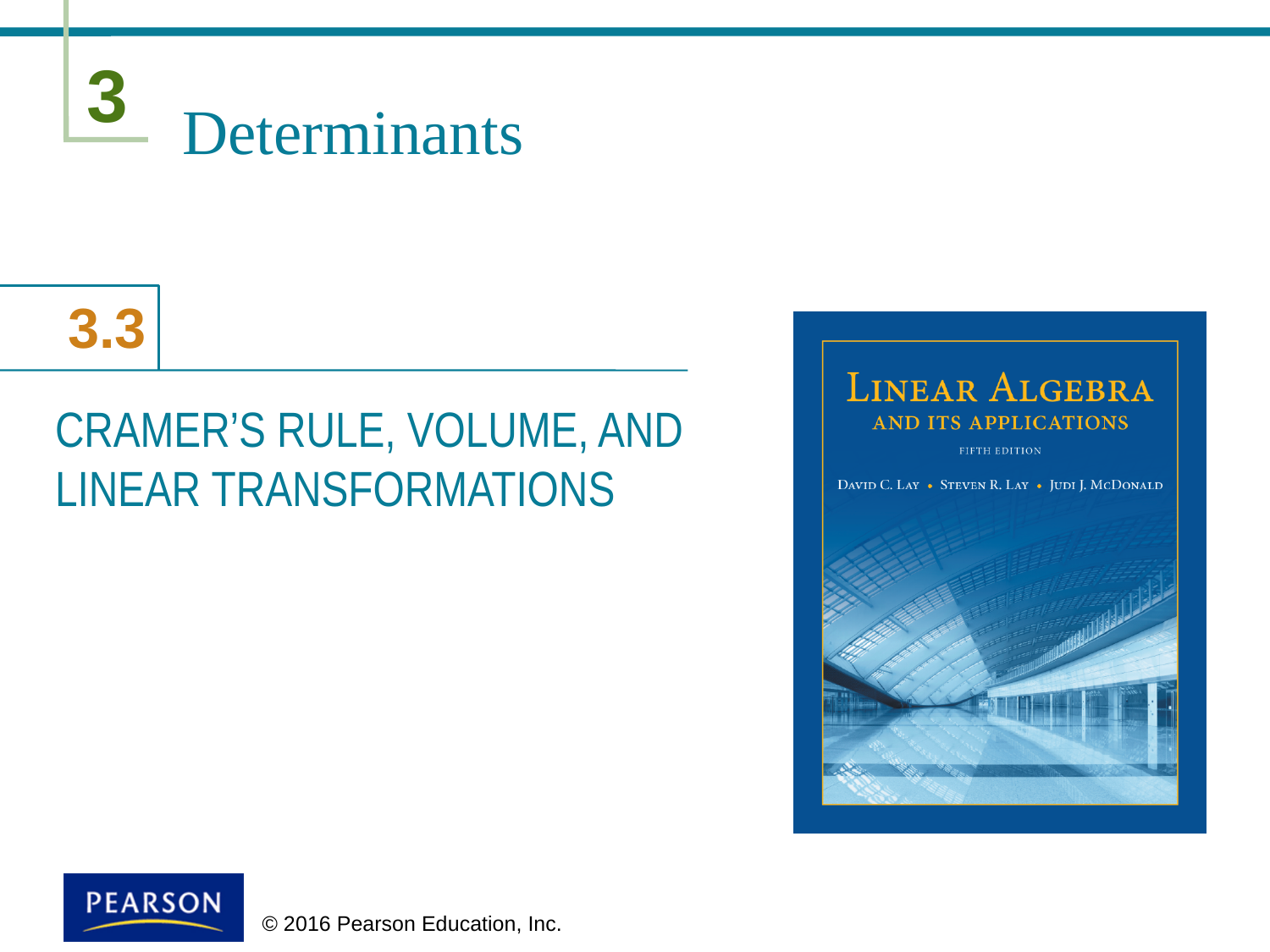

# Determinants
CRAMER’S RULE, VOLUME, AND LINEAR TRANSFORMATIONS
 © 2016 Pearson Education, Inc.